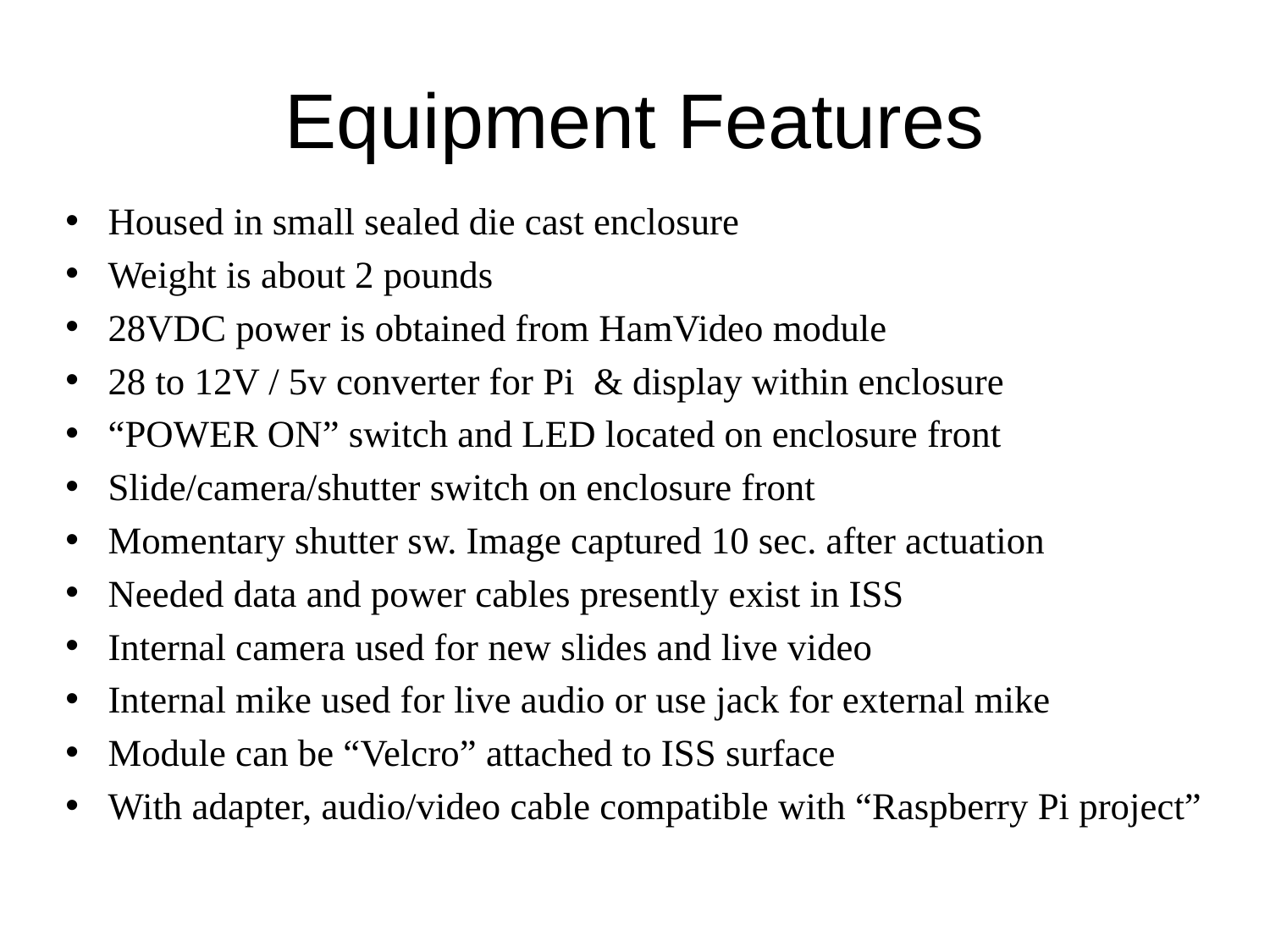

# Equipment Features
Housed in small sealed die cast enclosure
Weight is about 2 pounds
28VDC power is obtained from HamVideo module
28 to 12V / 5v converter for Pi  & display within enclosure
“POWER ON” switch and LED located on enclosure front
Slide/camera/shutter switch on enclosure front
Momentary shutter sw. Image captured 10 sec. after actuation
Needed data and power cables presently exist in ISS
Internal camera used for new slides and live video
Internal mike used for live audio or use jack for external mike
Module can be “Velcro” attached to ISS surface
With adapter, audio/video cable compatible with “Raspberry Pi project”